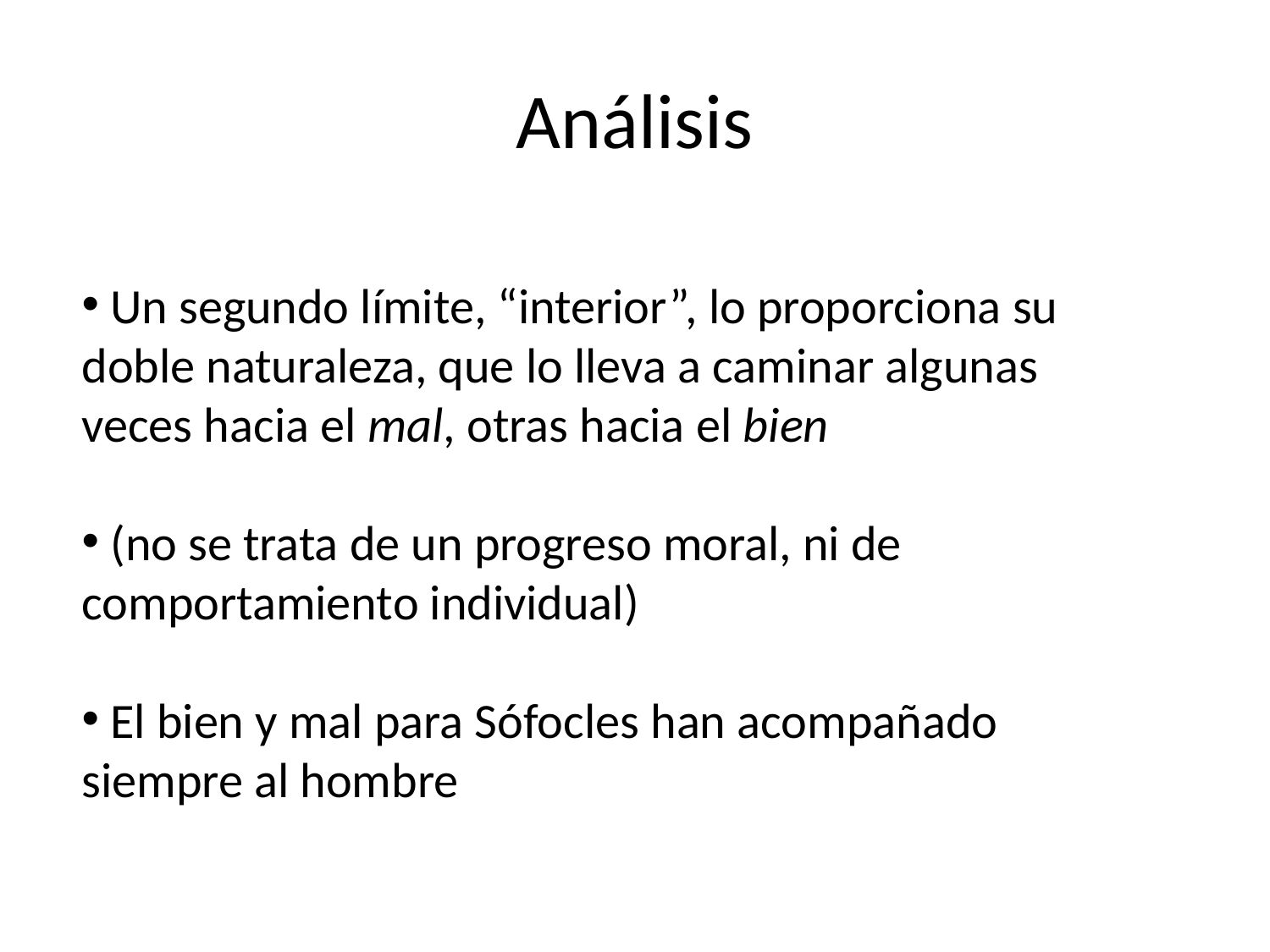

# Análisis
 Un segundo límite, “interior”, lo proporciona su doble naturaleza, que lo lleva a caminar algunas veces hacia el mal, otras hacia el bien

 (no se trata de un progreso moral, ni de comportamiento individual)

 El bien y mal para Sófocles han acompañado siempre al hombre